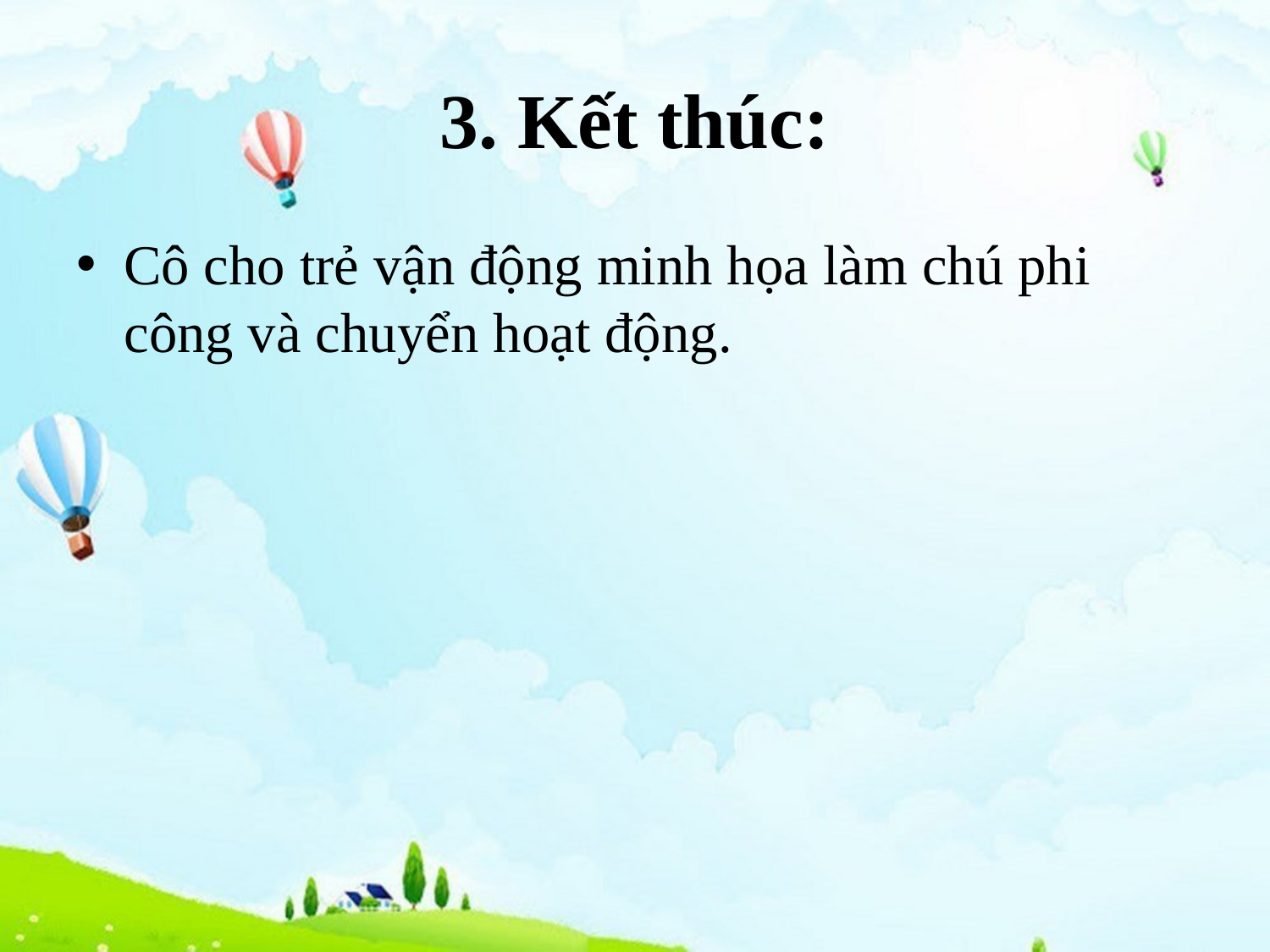

# 3. Kết thúc:
Cô cho trẻ vận động minh họa làm chú phi công và chuyển hoạt động.